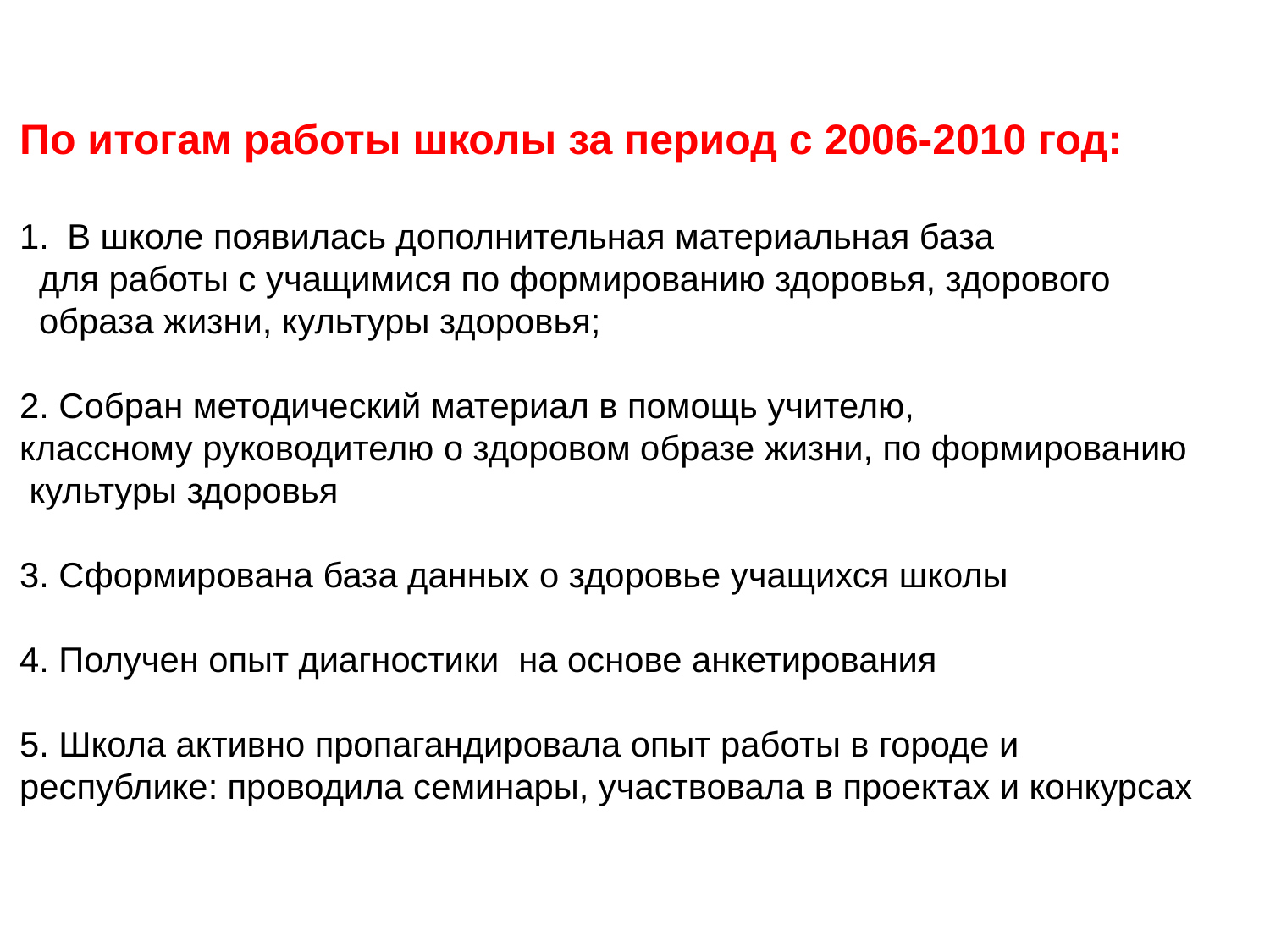

По итогам работы школы за период с 2006-2010 год:

В школе появилась дополнительная материальная база
  для работы с учащимися по формированию здоровья, здорового
  образа жизни, культуры здоровья;

2. Собран методический материал в помощь учителю,
классному руководителю о здоровом образе жизни, по формированию
 культуры здоровья

3. Сформирована база данных о здоровье учащихся школы

4. Получен опыт диагностики  на основе анкетирования

5. Школа активно пропагандировала опыт работы в городе и
республике: проводила семинары, участвовала в проектах и конкурсах